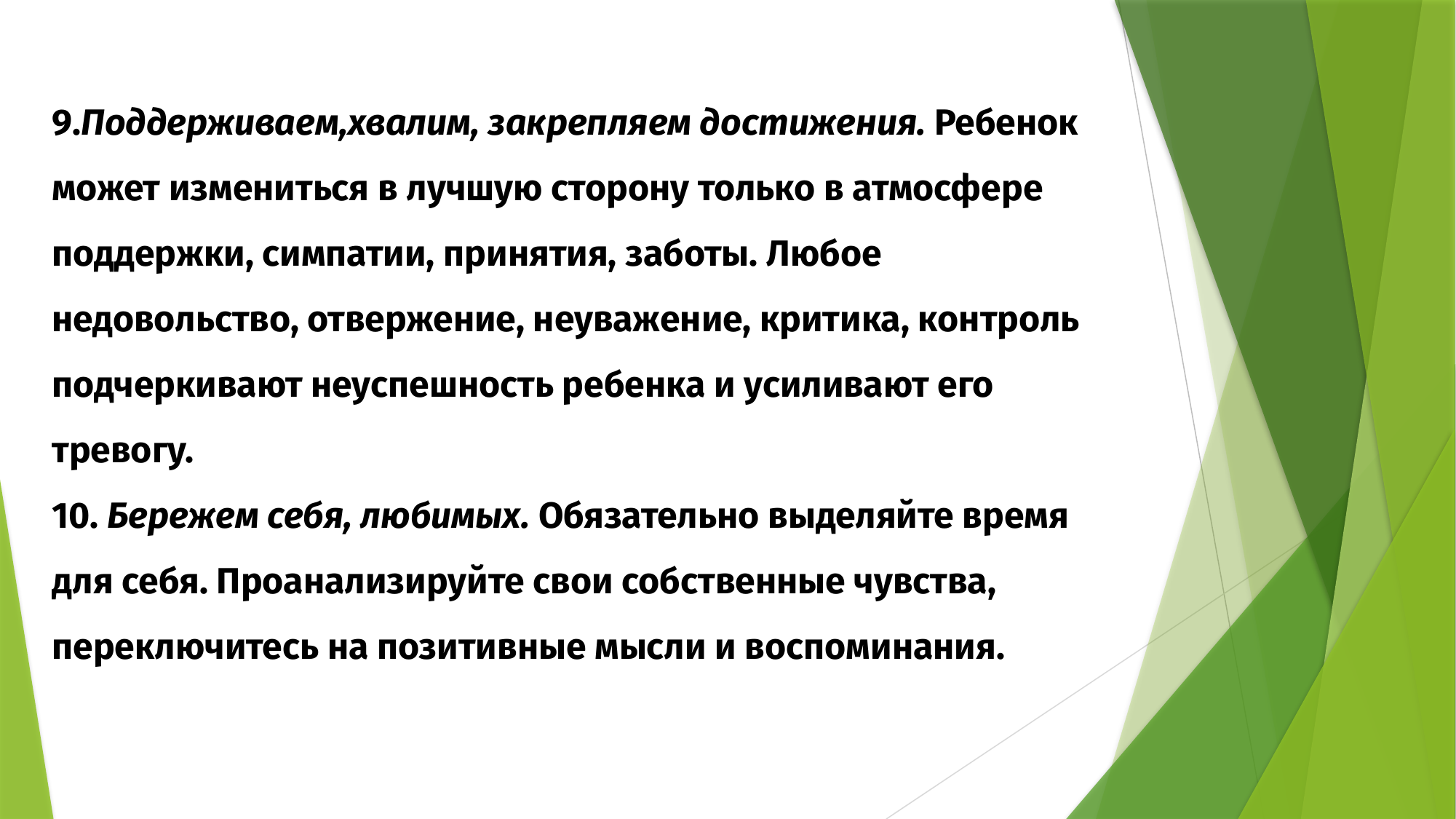

9.Поддерживаем,хвалим, закрепляем достижения. Ребенок может измениться в лучшую сторону только в атмосфере поддержки, симпатии, принятия, заботы. Любое недовольство, отвержение, неуважение, критика, контроль подчеркивают неуспешность ребенка и усиливают его тревогу.
10. Бережем себя, любимых. Обязательно выделяйте время для себя. Проанализируйте свои собственные чувства, переключитесь на позитивные мысли и воспоминания.